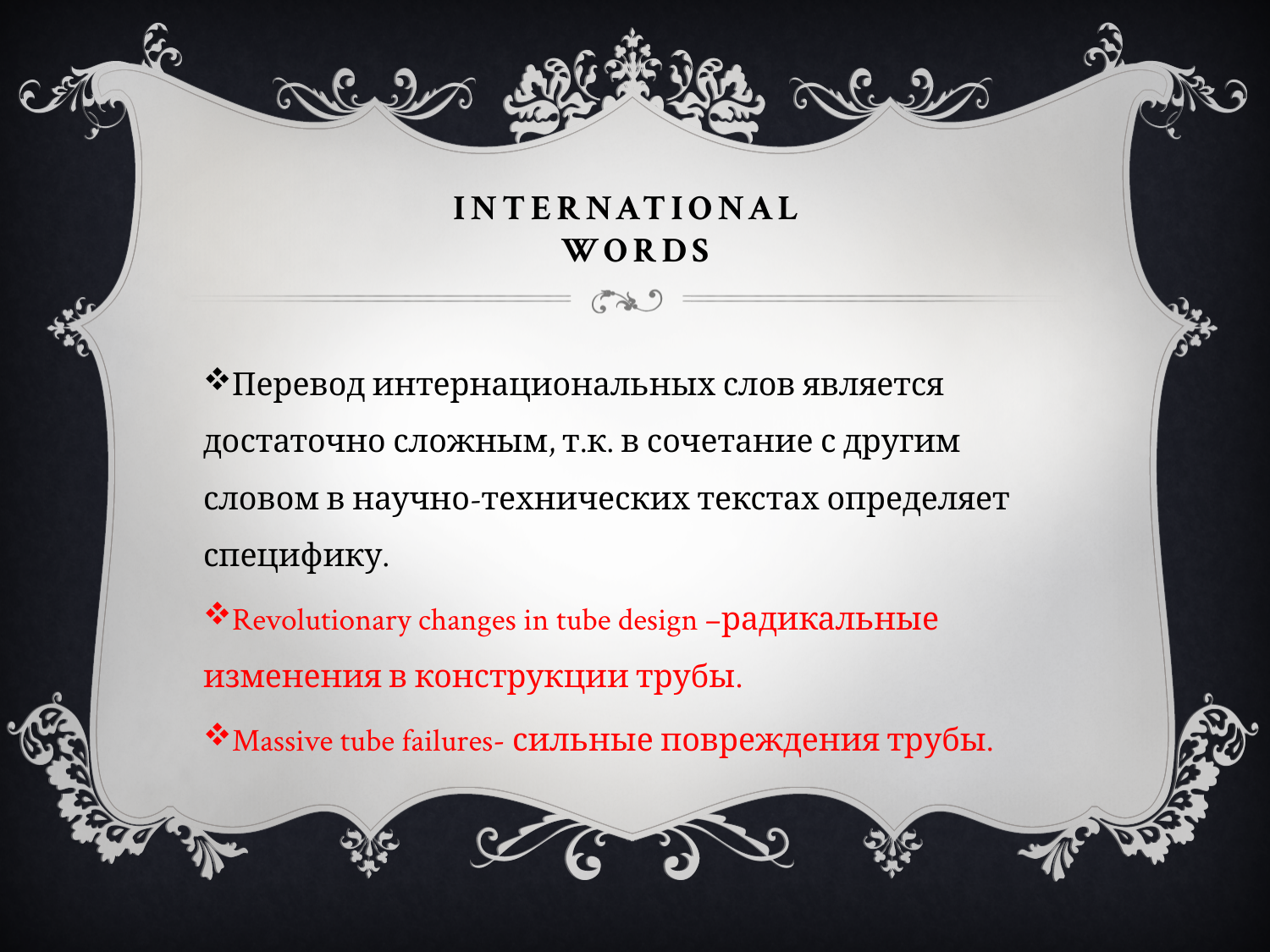

# International words
Перевод интернациональных слов является достаточно сложным, т.к. в сочетание с другим словом в научно-технических текстах определяет специфику.
Revolutionary changes in tube design –радикальные изменения в конструкции трубы.
Massive tube failures- сильные повреждения трубы.